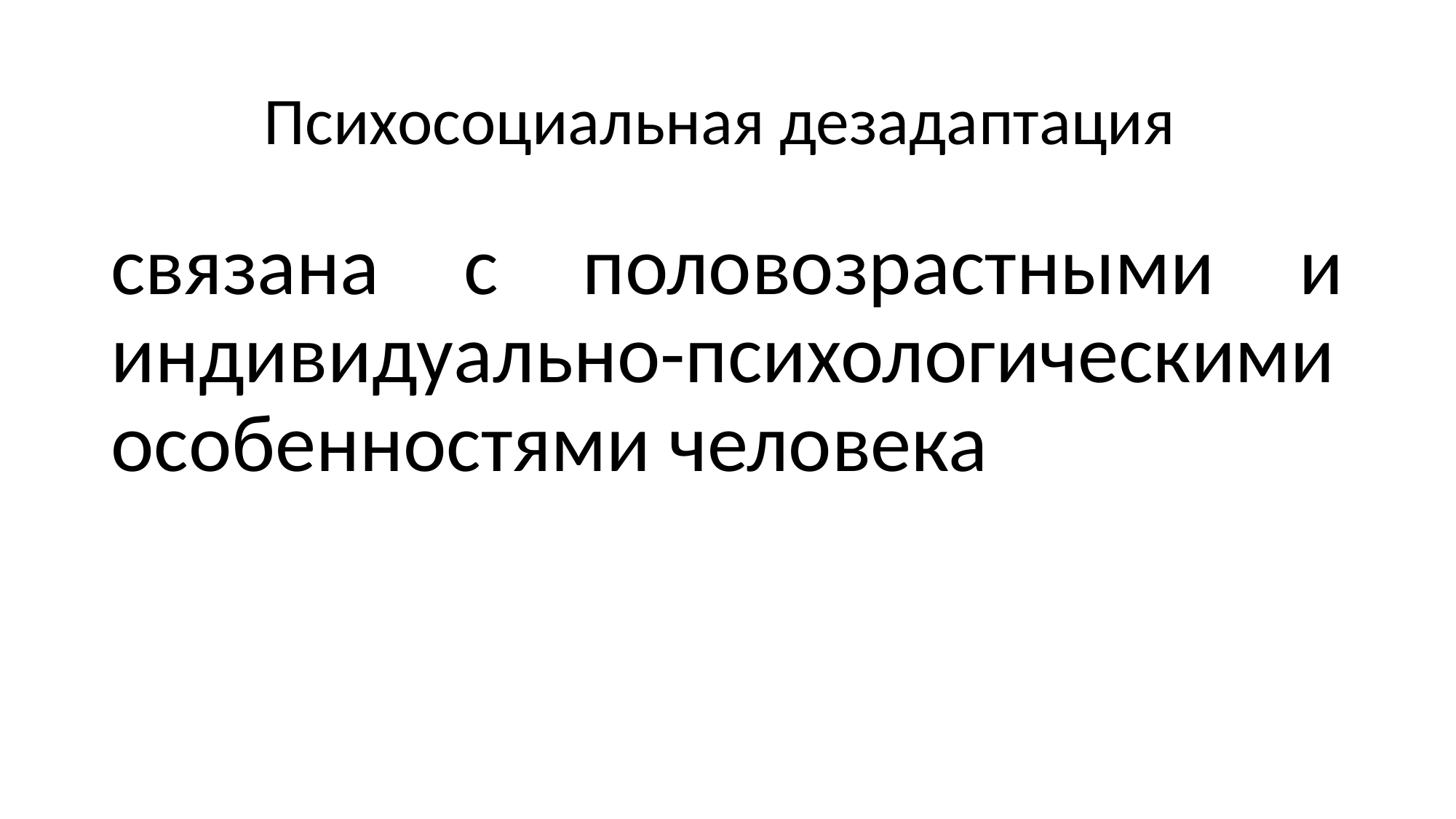

# Психосоциальная дезадаптация
связана с половозрастными и индивидуально-психологическими особенностями человека